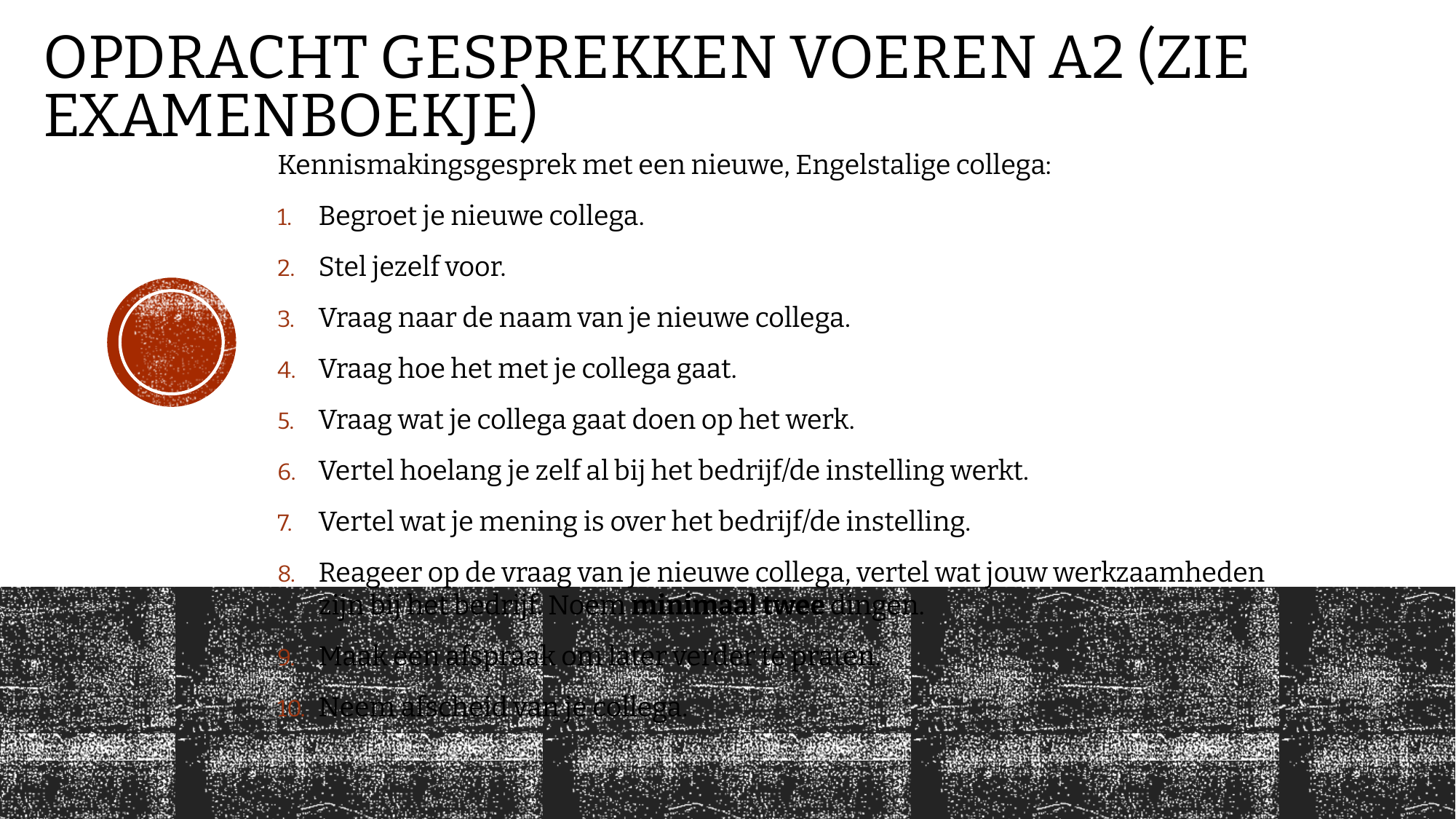

# Opdracht gesprekken voeren A2 (zie examenboekje)
Kennismakingsgesprek met een nieuwe, Engelstalige collega:
Begroet je nieuwe collega.
Stel jezelf voor.
Vraag naar de naam van je nieuwe collega.
Vraag hoe het met je collega gaat.
Vraag wat je collega gaat doen op het werk.
Vertel hoelang je zelf al bij het bedrijf/de instelling werkt.
Vertel wat je mening is over het bedrijf/de instelling.
Reageer op de vraag van je nieuwe collega, vertel wat jouw werkzaamheden 	zijn bij het bedrijf. Noem minimaal twee dingen.
Maak een afspraak om later verder te praten.
Neem afscheid van je collega.